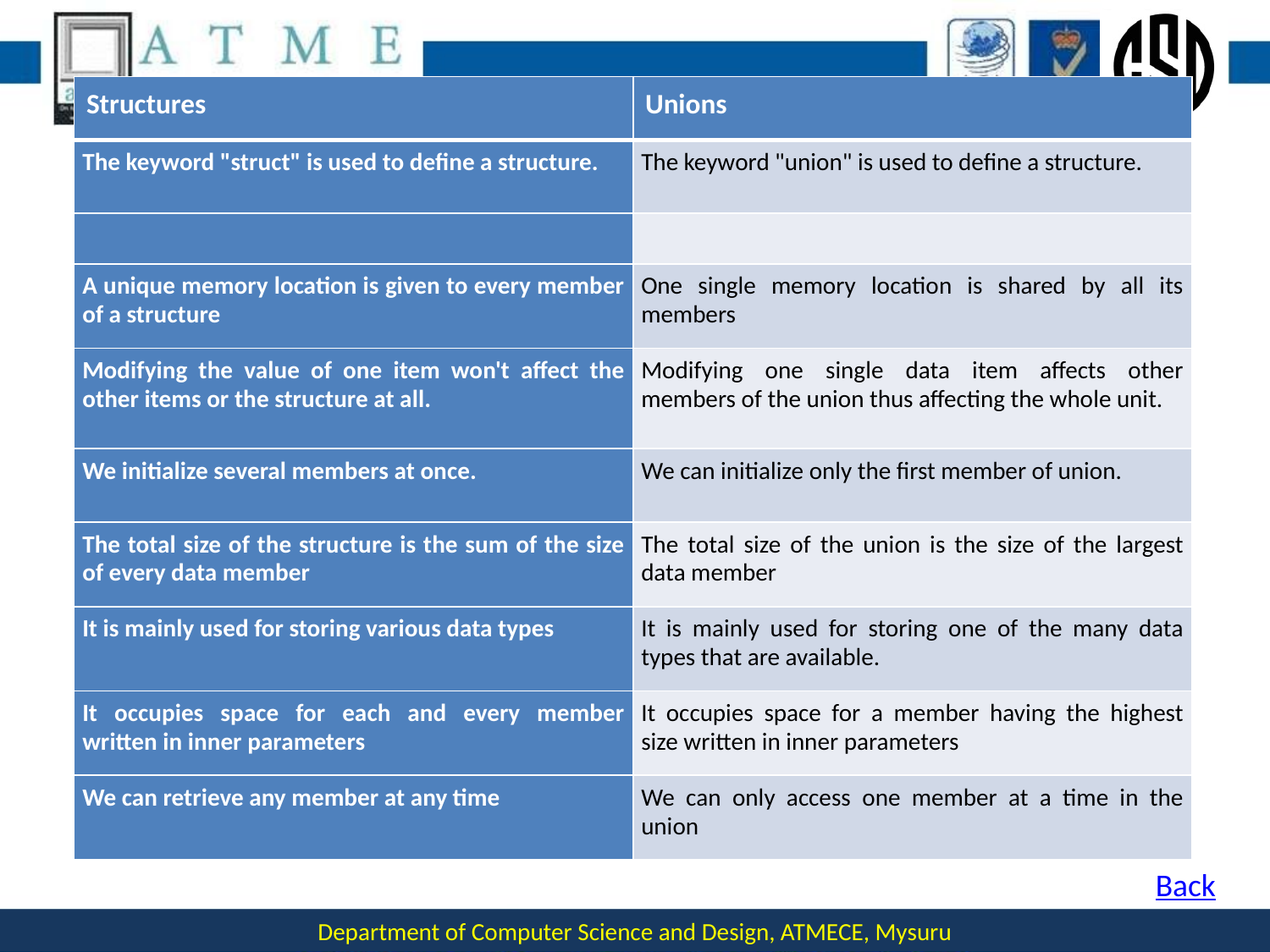

#
| Structures | Unions |
| --- | --- |
| The keyword "struct" is used to define a structure. | The keyword "union" is used to define a structure. |
|  |  |
| A unique memory location is given to every member of a structure | One single memory location is shared by all its members |
| Modifying the value of one item won't affect the other items or the structure at all. | Modifying one single data item affects other members of the union thus affecting the whole unit. |
| We initialize several members at once. | We can initialize only the first member of union. |
| The total size of the structure is the sum of the size of every data member | The total size of the union is the size of the largest data member |
| It is mainly used for storing various data types | It is mainly used for storing one of the many data types that are available. |
| It occupies space for each and every member written in inner parameters | It occupies space for a member having the highest size written in inner parameters |
| We can retrieve any member at any time | We can only access one member at a time in the union |

Back